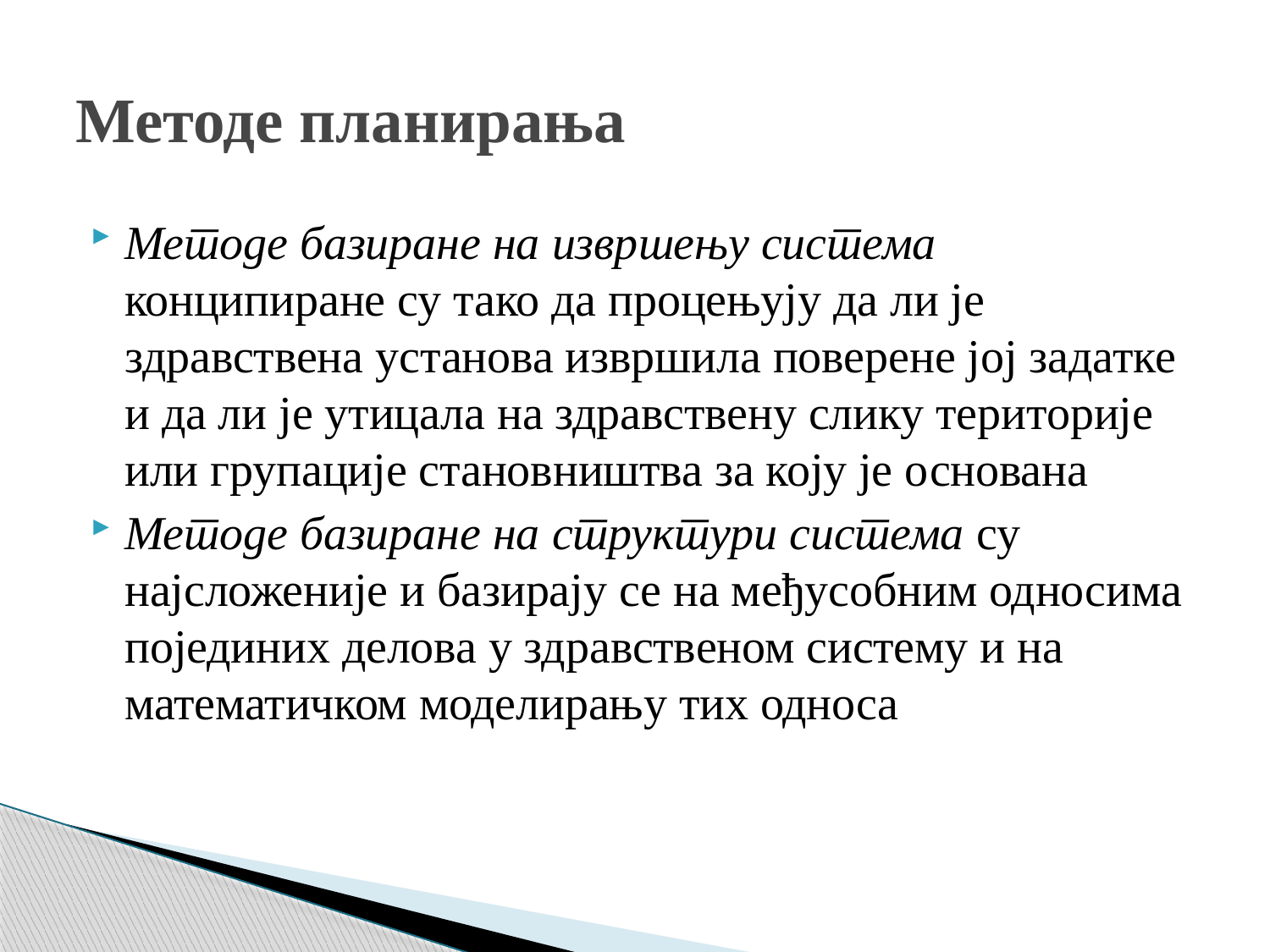

# Методе планирања
Методе базиране на извршењу система конципиране су тако да процењују да ли је здравствена установа извршила поверене јој задатке и да ли је утицала на здравствену слику територије или групације становништва за коју је основана
Методе базиране на структури система су најсложеније и базирају се на међусобним односима појединих делова у здравственом систему и на математичком моделирању тих односа